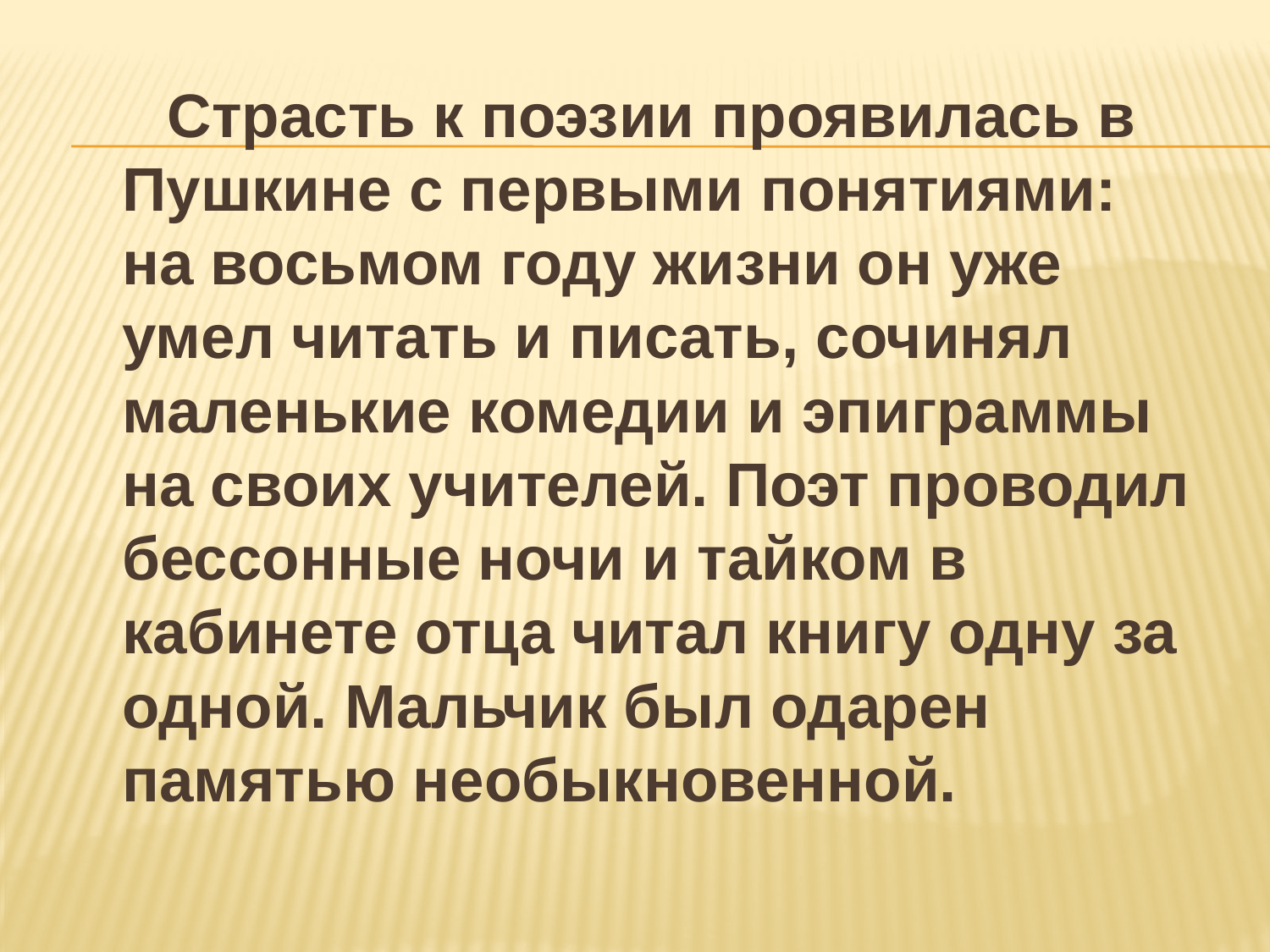

#
      Страсть к поэзии проявилась в Пушкине с первыми понятиями: на восьмом году жизни он уже умел читать и писать, сочинял маленькие комедии и эпиграммы на своих учителей. Поэт проводил бессонные ночи и тайком в кабинете отца читал книгу одну за одной. Мальчик был одарен памятью необыкновенной.